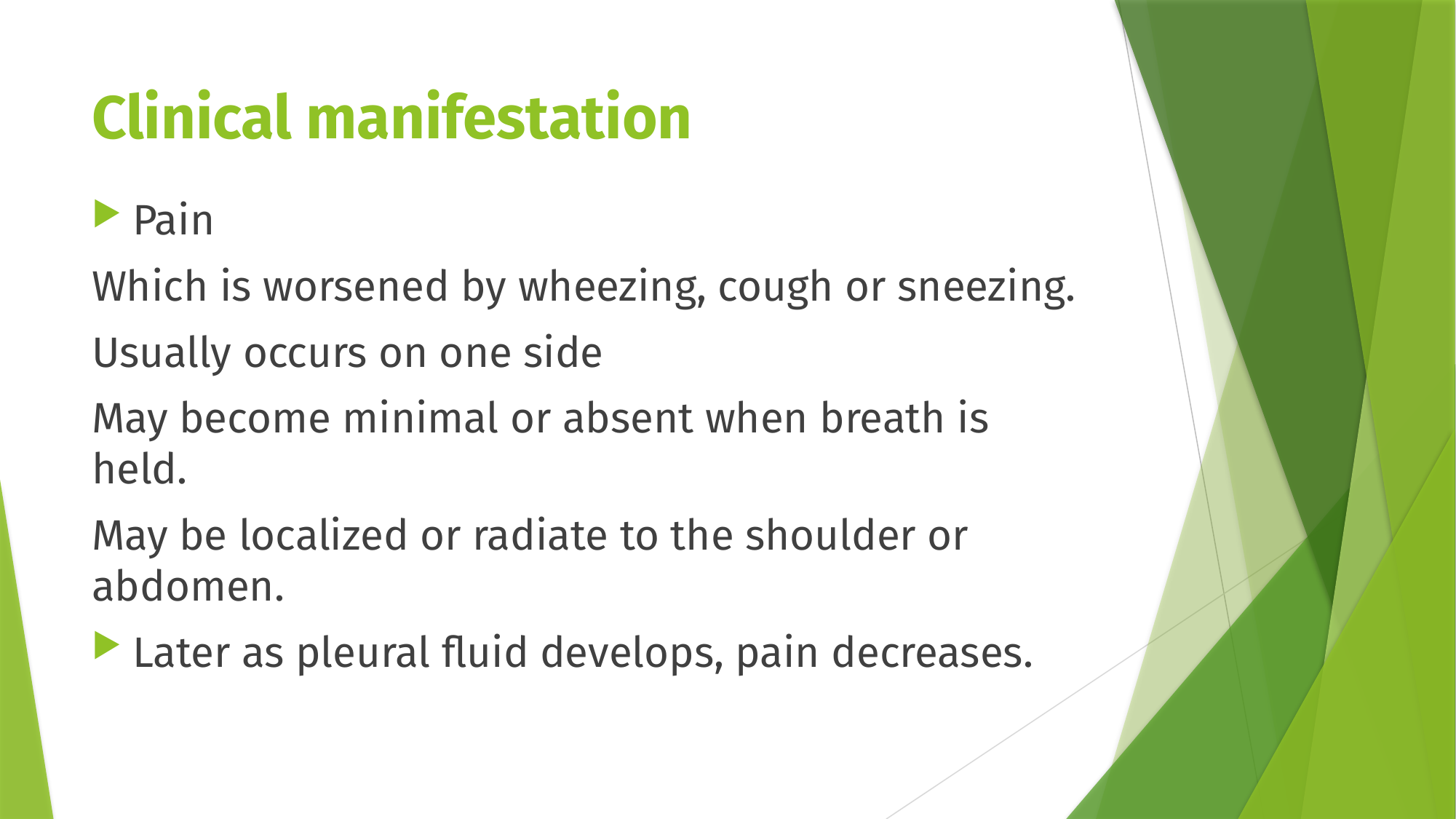

# Clinical manifestation
Pain
Which is worsened by wheezing, cough or sneezing.
Usually occurs on one side
May become minimal or absent when breath is held.
May be localized or radiate to the shoulder or abdomen.
Later as pleural fluid develops, pain decreases.